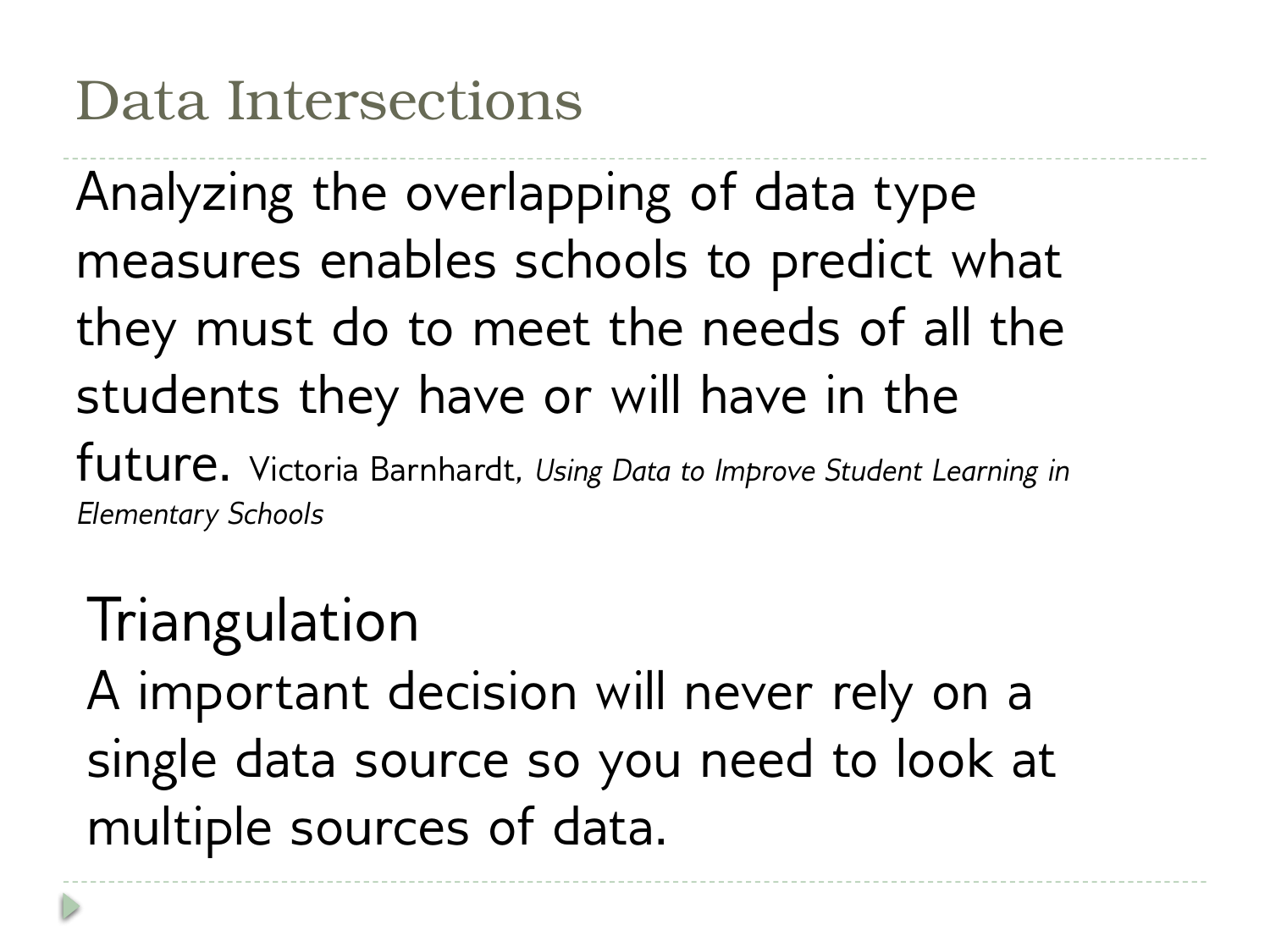

# Data Intersections
Analyzing the overlapping of data type measures enables schools to predict what they must do to meet the needs of all the students they have or will have in the future. Victoria Barnhardt, Using Data to Improve Student Learning in Elementary Schools

Triangulation
A important decision will never rely on a single data source so you need to look at multiple sources of data.